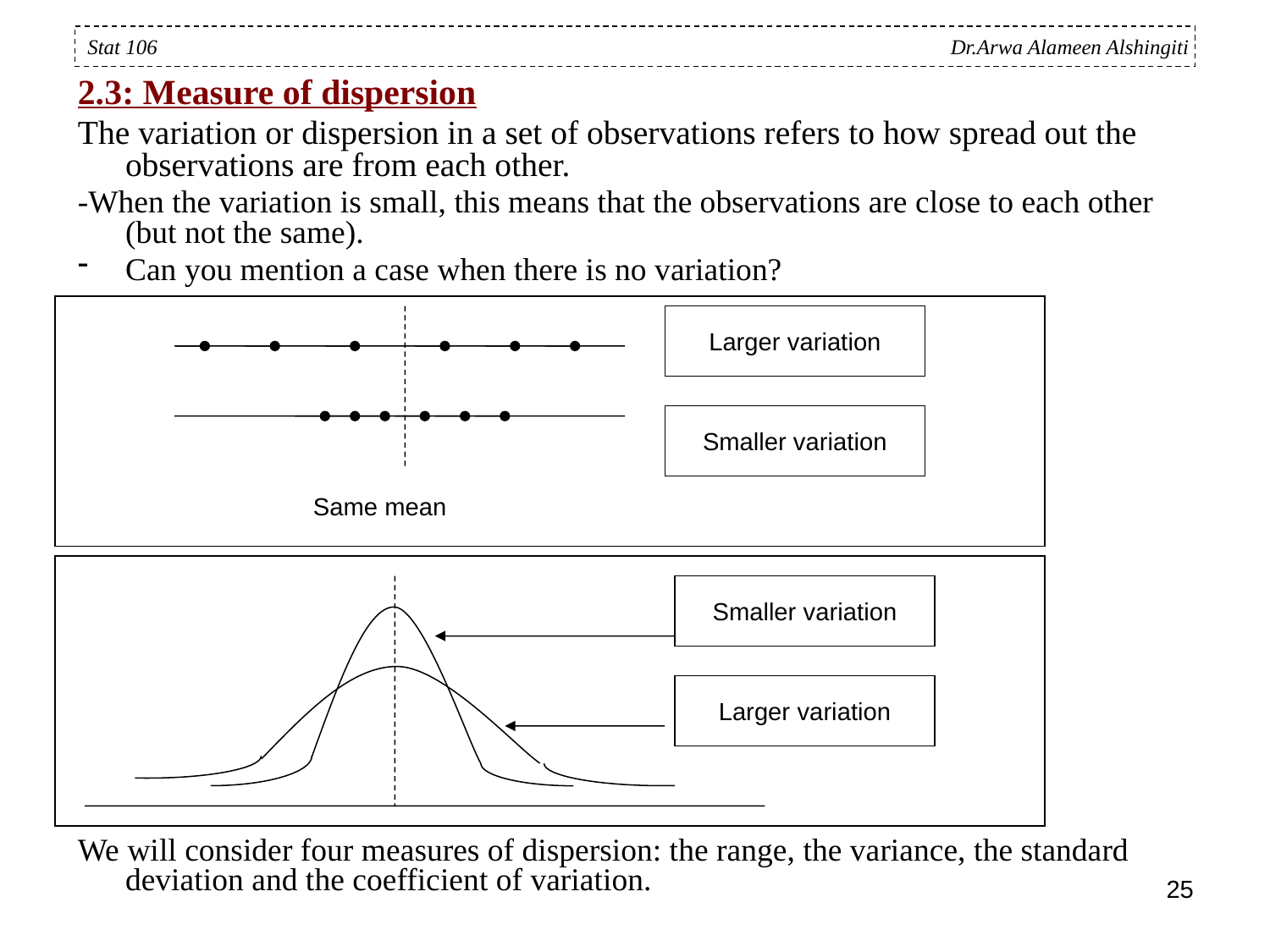

2.3: Measure of dispersion
The variation or dispersion in a set of observations refers to how spread out the observations are from each other.
-When the variation is small, this means that the observations are close to each other (but not the same).
Can you mention a case when there is no variation?

We will consider four measures of dispersion: the range, the variance, the standard deviation and the coefficient of variation.
Stat 106                                                                                                                                                      Dr.Arwa Alameen Alshingiti

Larger variation
Smaller variation
Same mean

Smaller variation

Larger variation

25